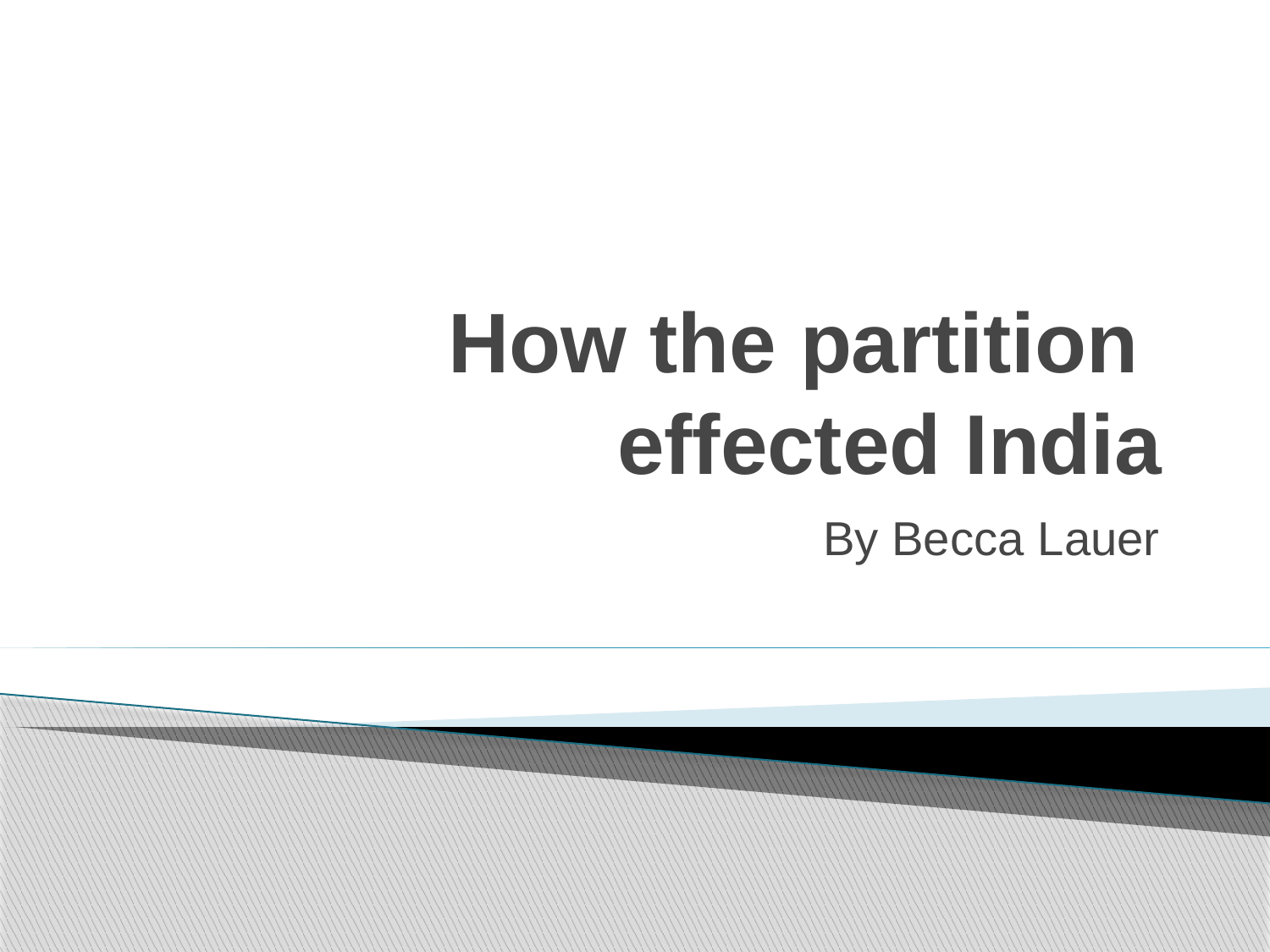

# How the partition  effected India
By Becca Lauer